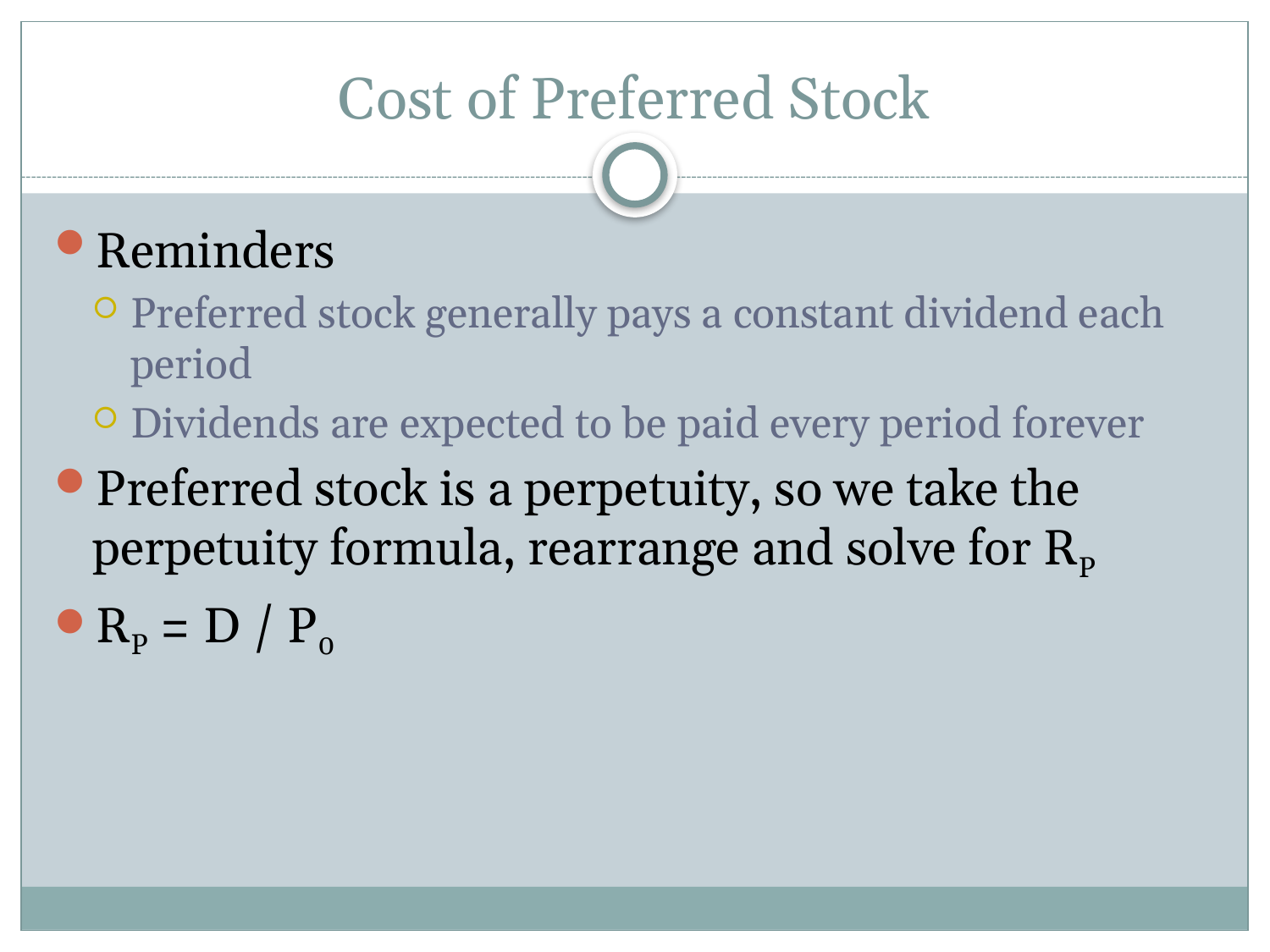

# Cost of Preferred Stock
Reminders
Preferred stock generally pays a constant dividend each period
Dividends are expected to be paid every period forever
Preferred stock is a perpetuity, so we take the perpetuity formula, rearrange and solve for RP
RP = D / P0